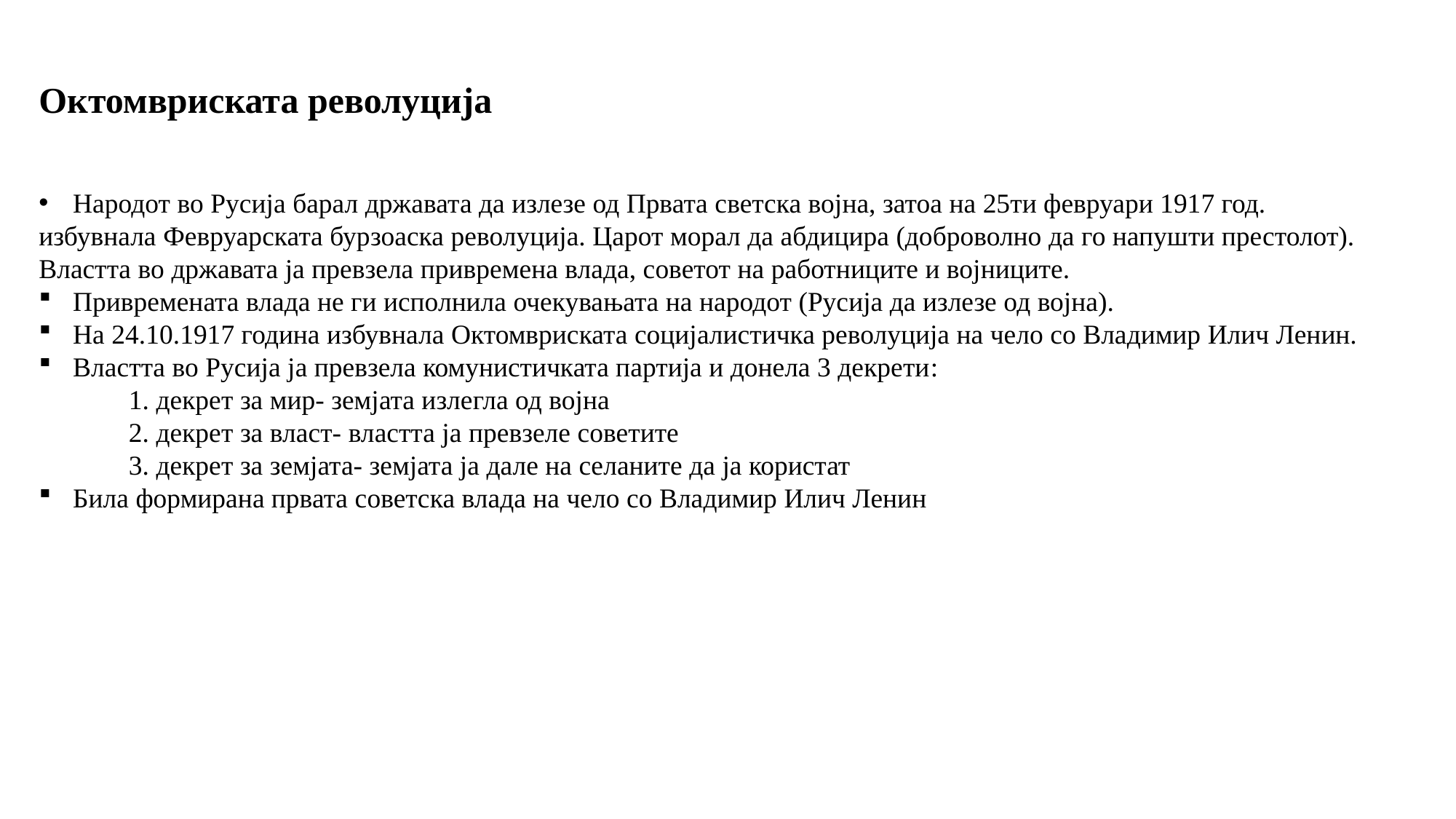

Октомвриската револуција

Народот во Русија барал државата да излезе од Првата светска војна, затоа на 25ти февруари 1917 год.
избувнала Февруарската бурзоаска револуција. Царот морал да абдицира (доброволно да го напушти престолот).
Властта во државата ја превзела привремена влада, советот на работниците и војниците.
Привремената влада не ги исполнила очекувањата на народот (Русија да излезе од војна).
На 24.10.1917 година избувнала Октомвриската социјалистичка револуција на чело со Владимир Илич Ленин.
Властта во Русија ја превзела комунистичката партија и донела 3 декрети:
             1. декрет за мир- земјата излегла од војна
             2. декрет за власт- властта ја превзеле советите
             3. декрет за земјата- земјата ја дале на селаните да ја користат
Била формирана првата советска влада на чело со Владимир Илич Ленин